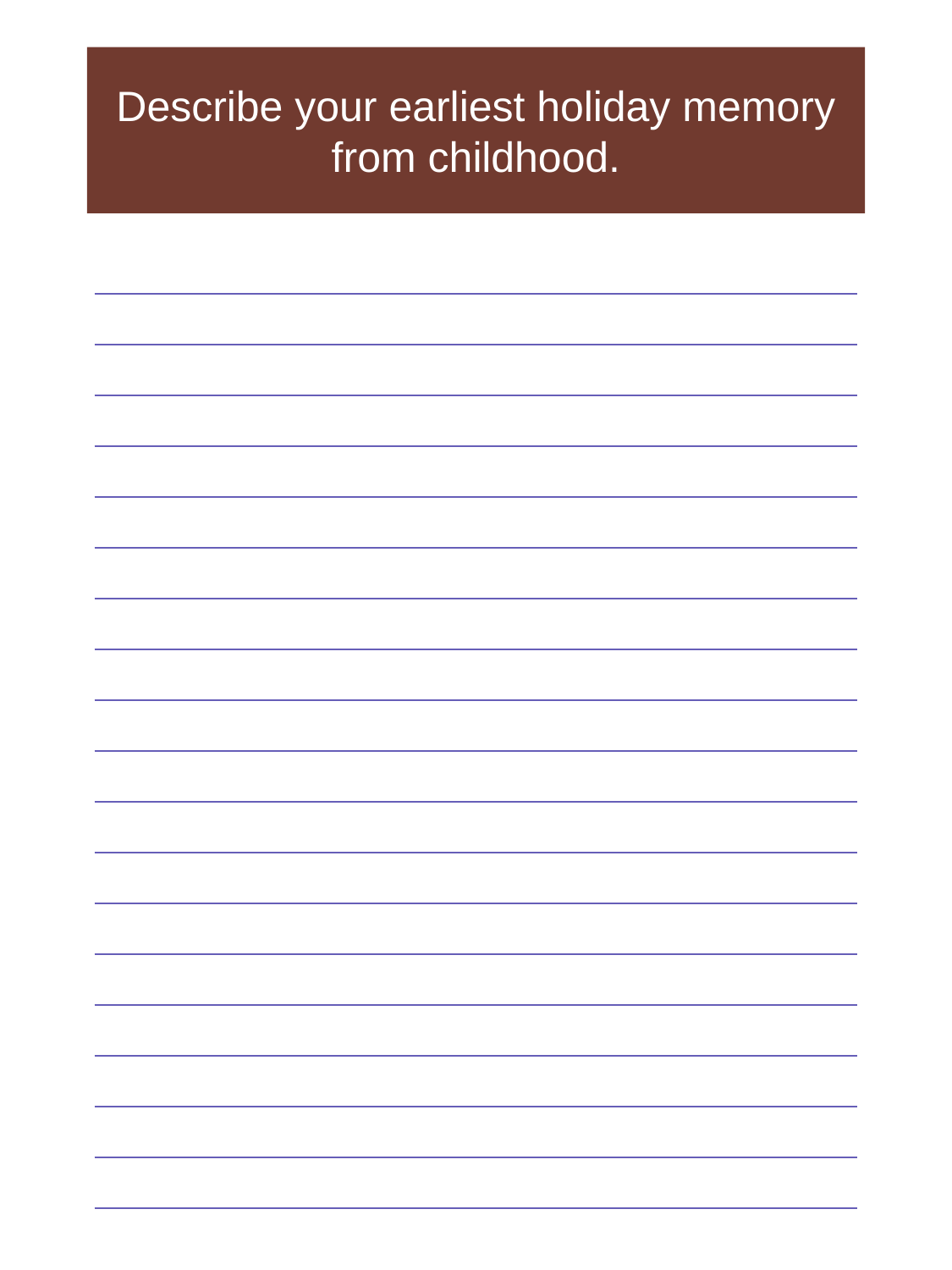

Describe your earliest holiday memory from childhood.
|  |
| --- |
|  |
|  |
|  |
|  |
|  |
|  |
|  |
|  |
|  |
|  |
|  |
|  |
|  |
|  |
|  |
|  |
|  |